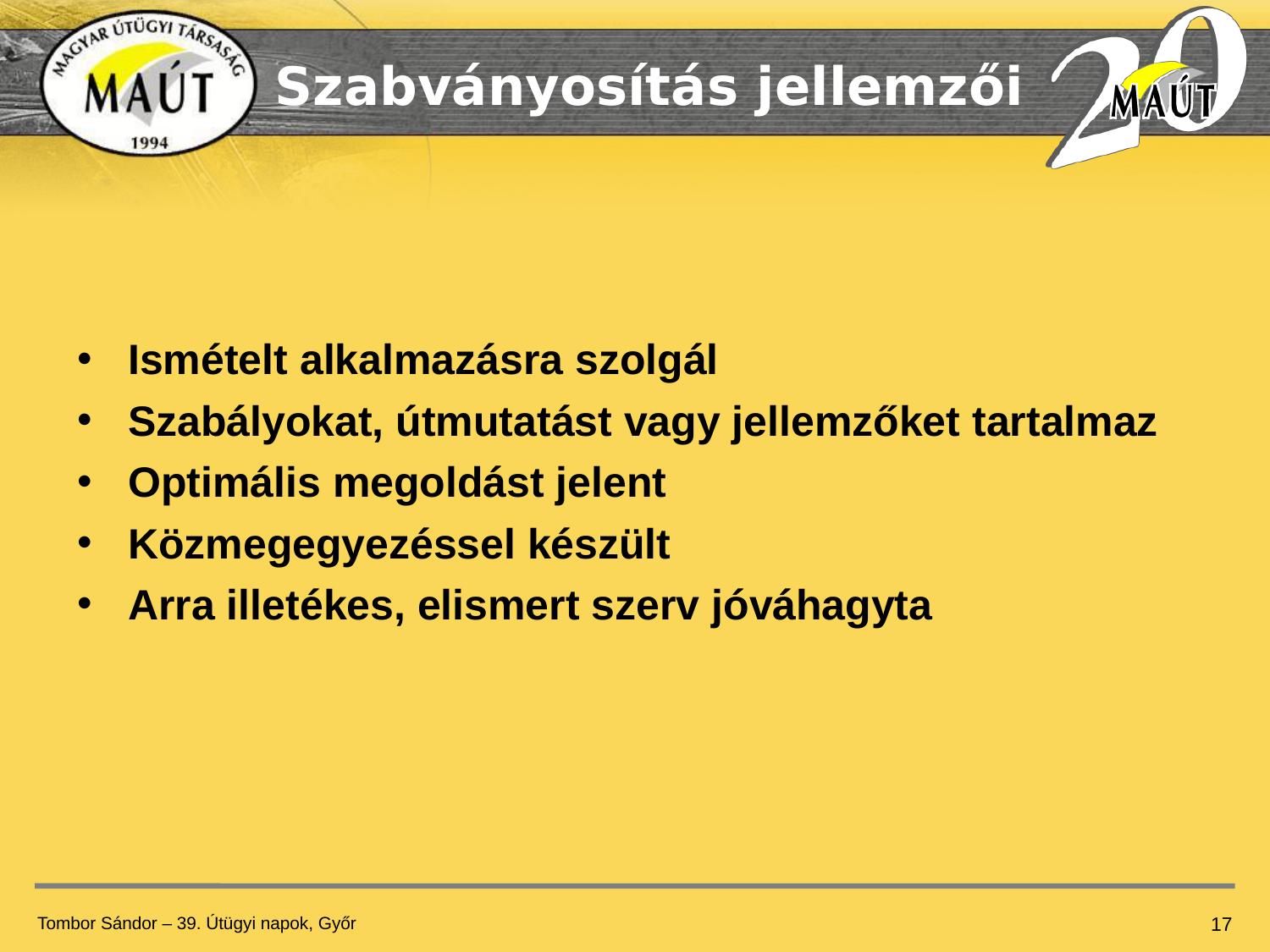

Szabványosítás jellemzői
Ismételt alkalmazásra szolgál
Szabályokat, útmutatást vagy jellemzőket tartalmaz
Optimális megoldást jelent
Közmegegyezéssel készült
Arra illetékes, elismert szerv jóváhagyta